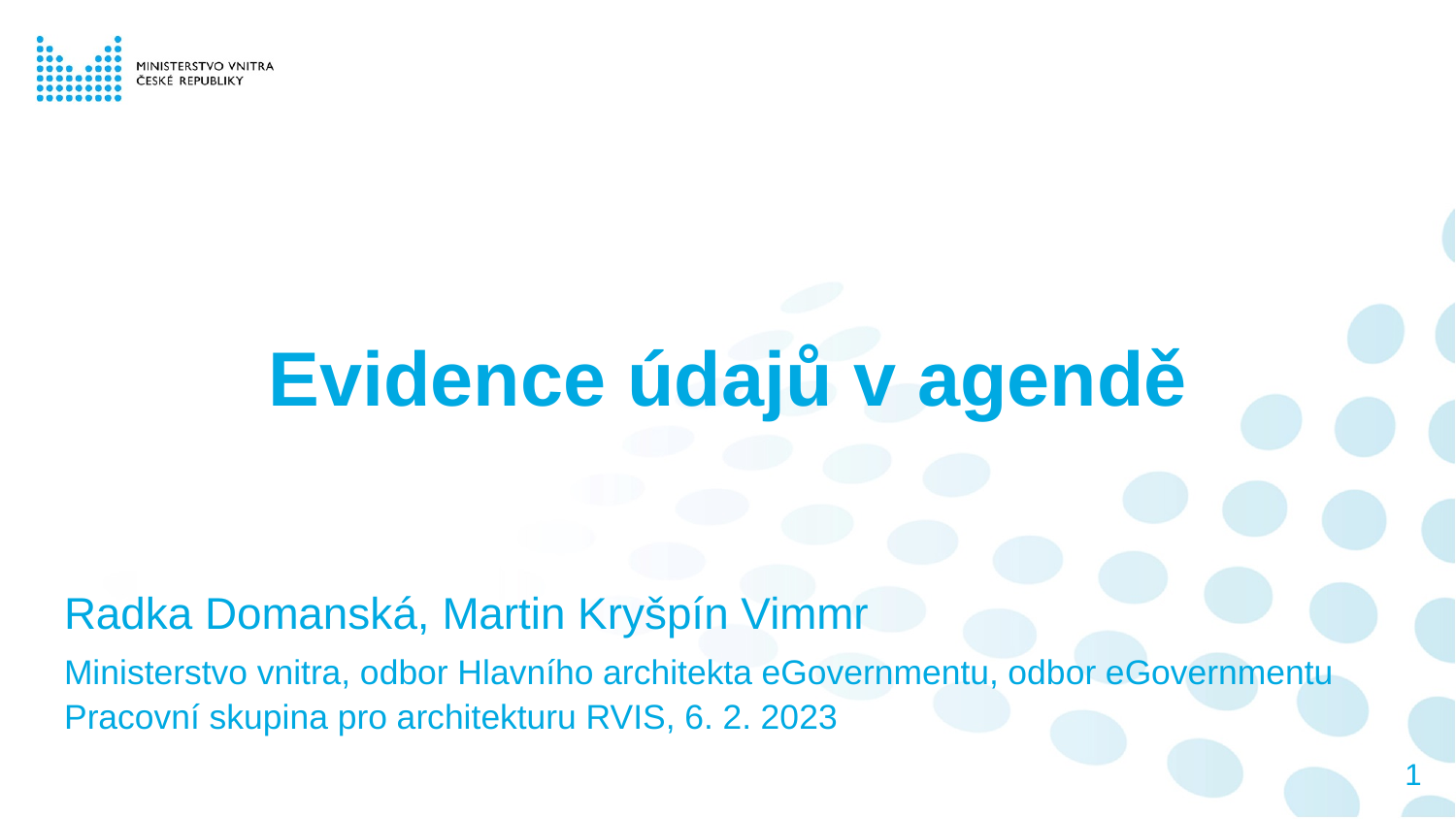

# Evidence údajů v agendě
Radka Domanská, Martin Kryšpín Vimmr
Ministerstvo vnitra, odbor Hlavního architekta eGovernmentu, odbor eGovernmentu
Pracovní skupina pro architekturu RVIS, 6. 2. 2023
1